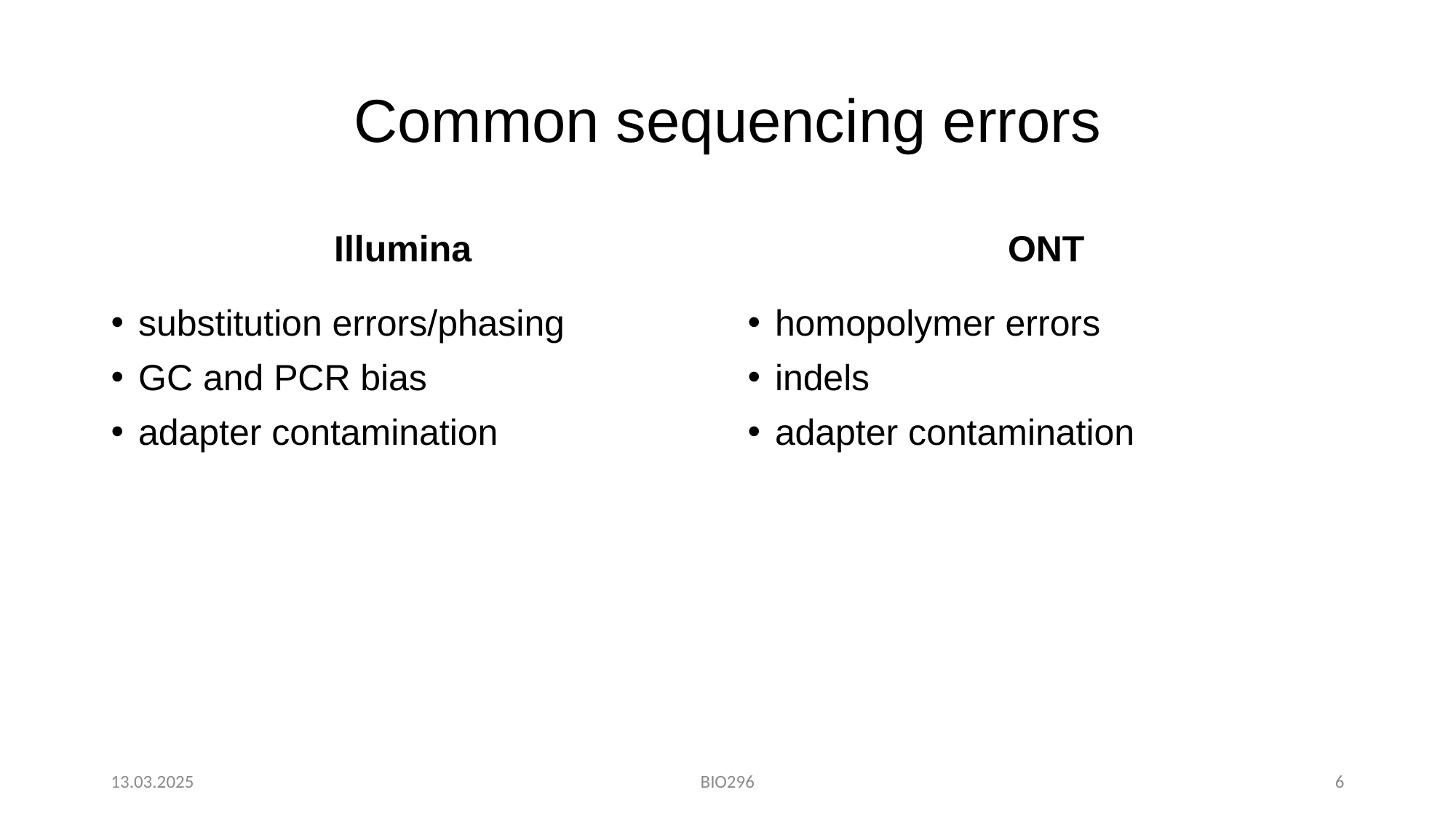

# Common sequencing errors
Illumina
ONT
substitution errors/phasing
GC and PCR bias
adapter contamination
homopolymer errors
indels
adapter contamination

13.03.2025
BIO296
6